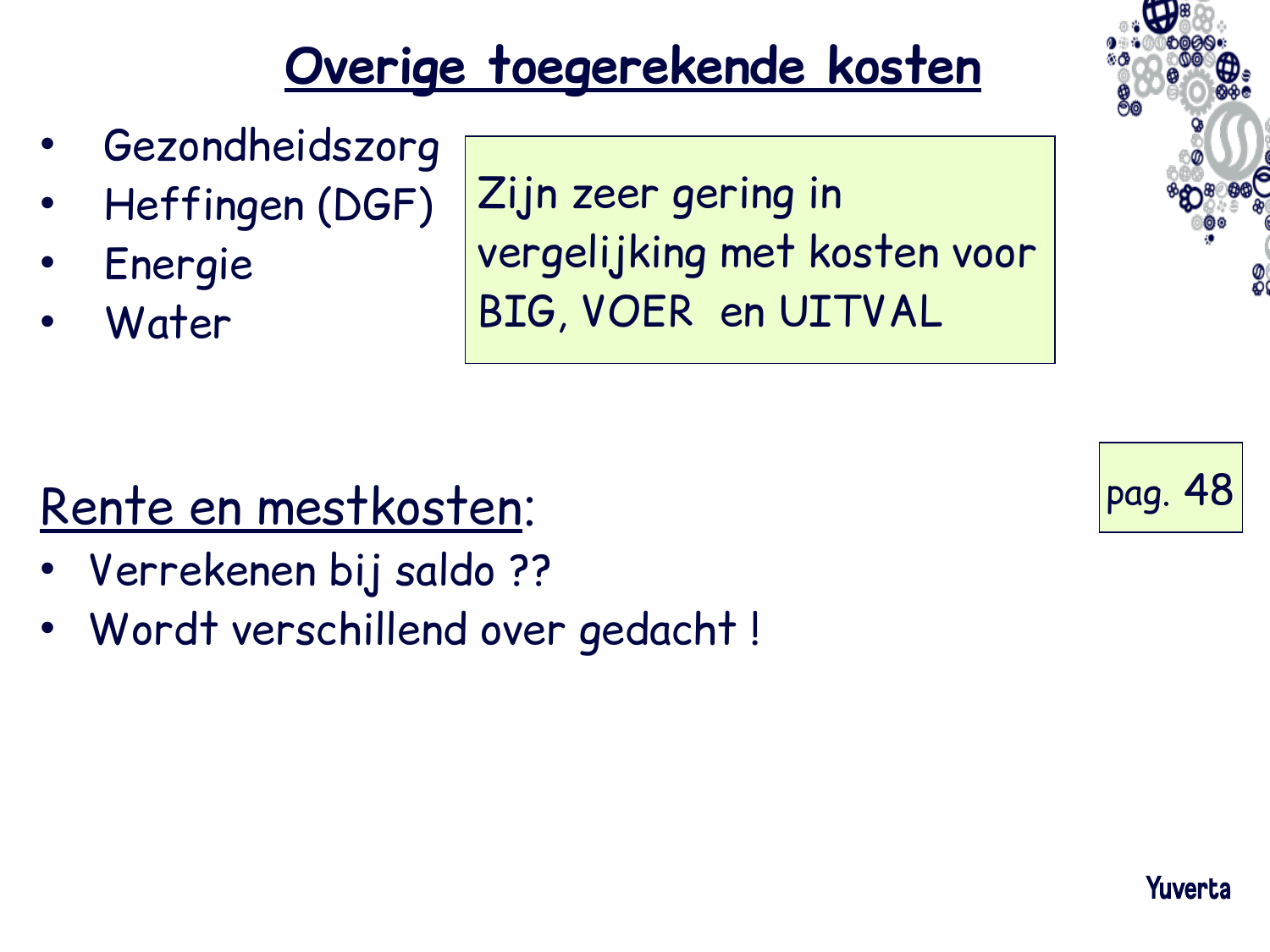

# Overige toegerekende kosten
Gezondheidszorg
Heffingen (DGF)
Energie
Water

Rente en mestkosten:
Verrekenen bij saldo ??
Wordt verschillend over gedacht !

Zijn zeer gering in
vergelijking met kosten voor
BIG, VOER  en UITVAL
pag. 48